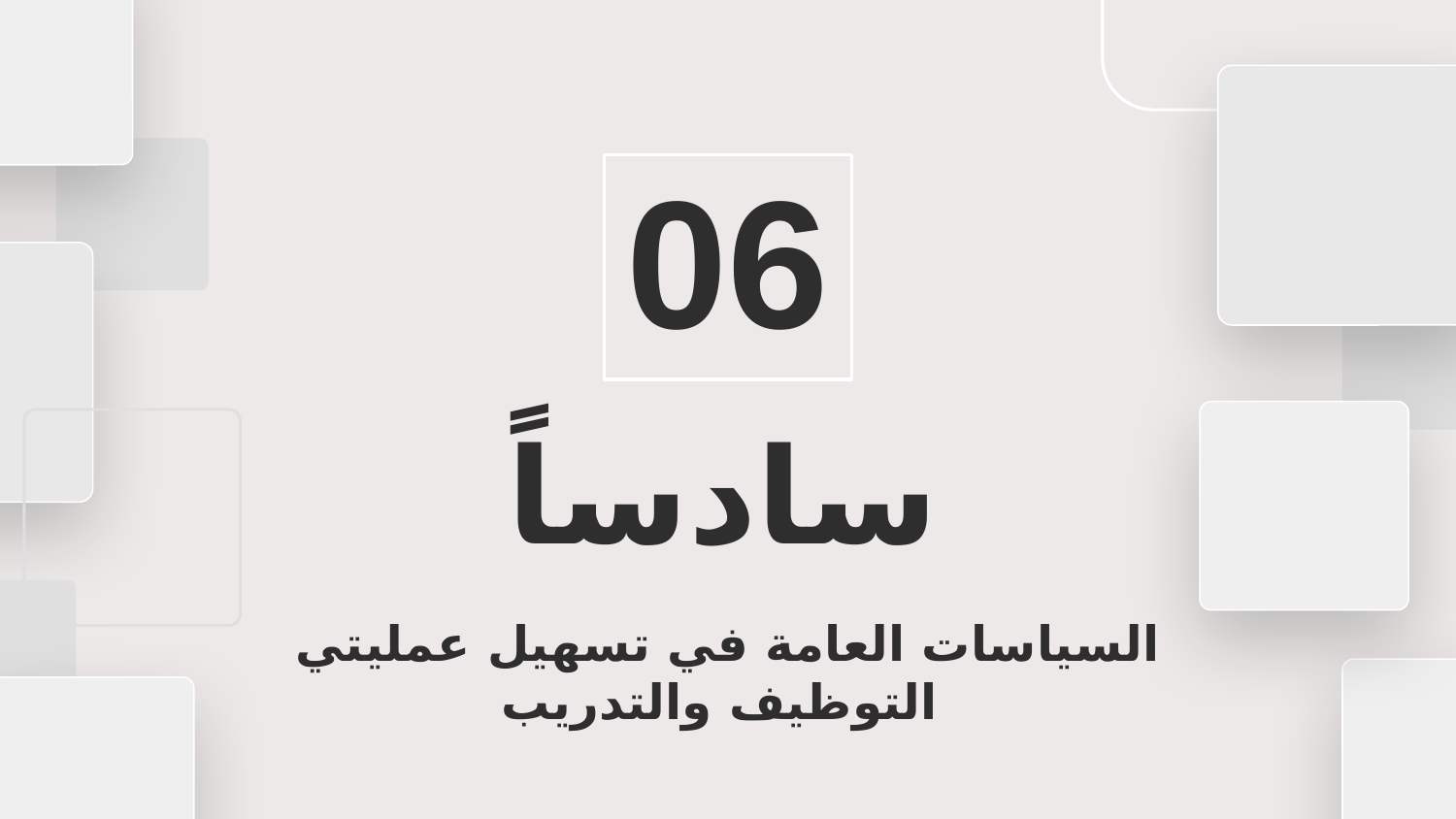

# 06

سادساً
السياسات العامة في تسهيل عمليتي التوظيف والتدريب